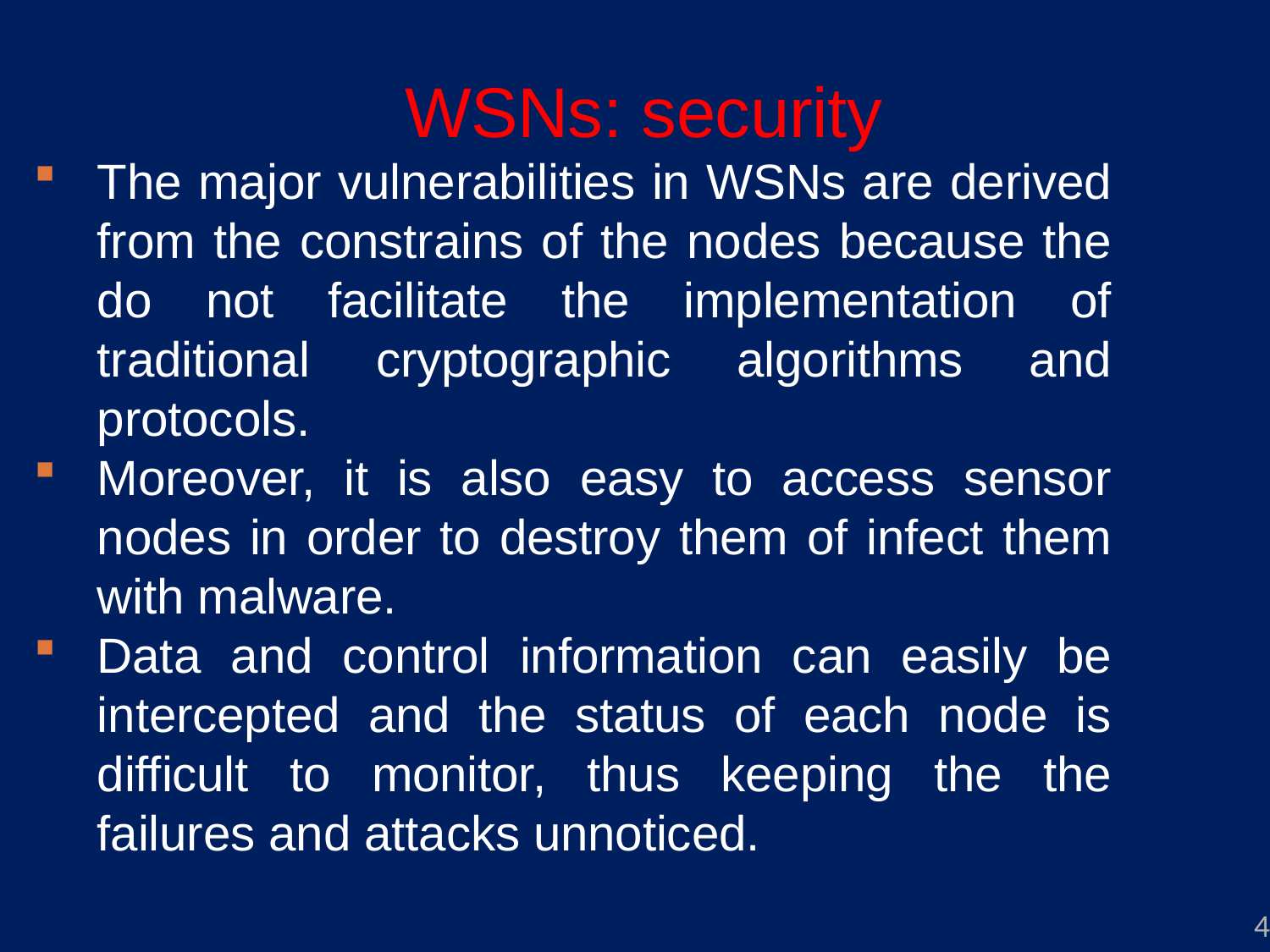

# WSNs: security
The major vulnerabilities in WSNs are derived from the constrains of the nodes because the do not facilitate the implementation of traditional cryptographic algorithms and protocols.
Moreover, it is also easy to access sensor nodes in order to destroy them of infect them with malware.
Data and control information can easily be intercepted and the status of each node is difficult to monitor, thus keeping the the failures and attacks unnoticed.
4